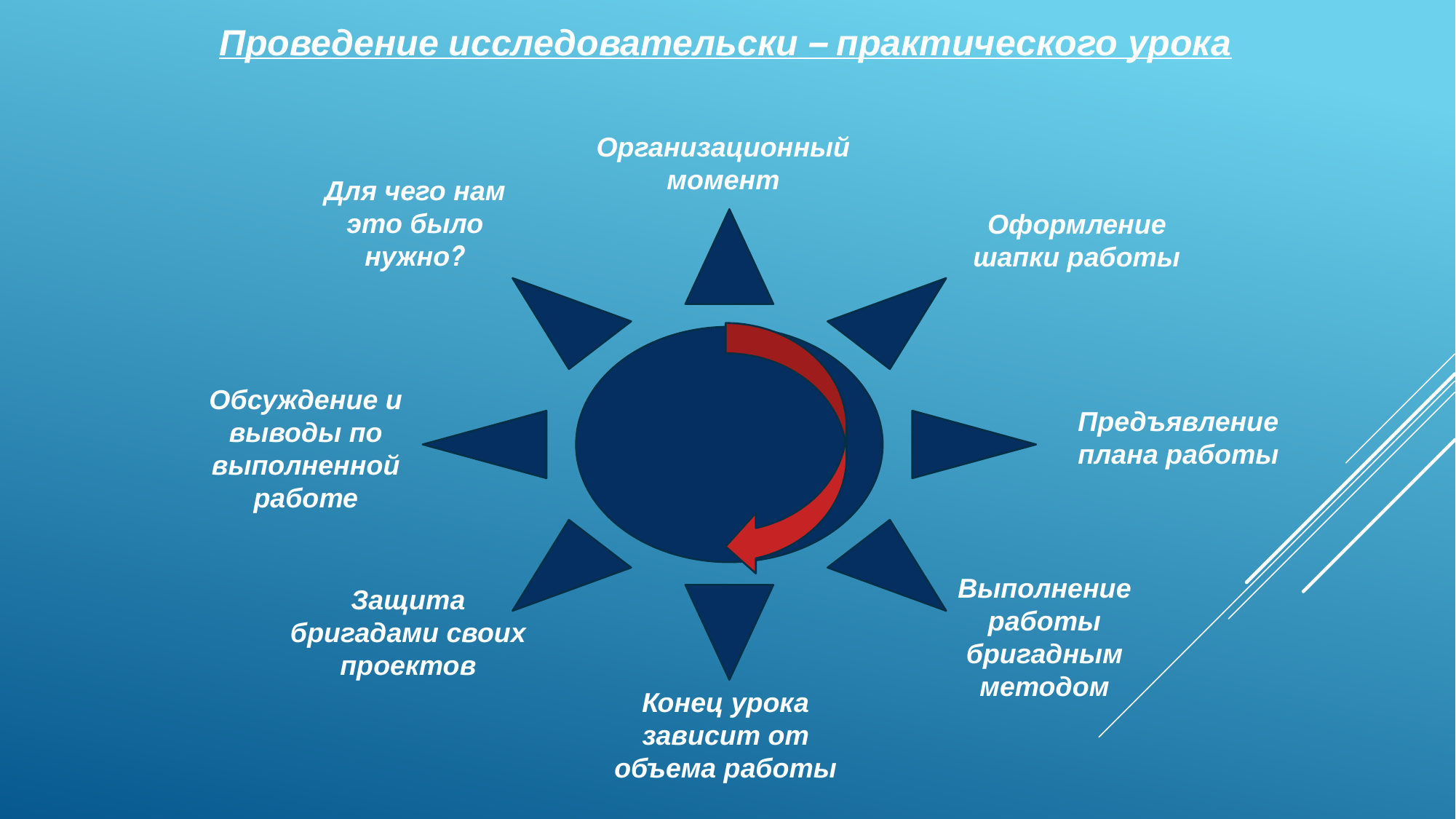

Проведение исследовательски – практического урока

Организационный момент
Для чего нам это было нужно?
Оформление шапки работы

Обсуждение и выводы по выполненной работе

Предъявление плана работы
Выполнение работы бригадным методом
Защита бригадами своих проектов
Конец урока зависит от объема работы